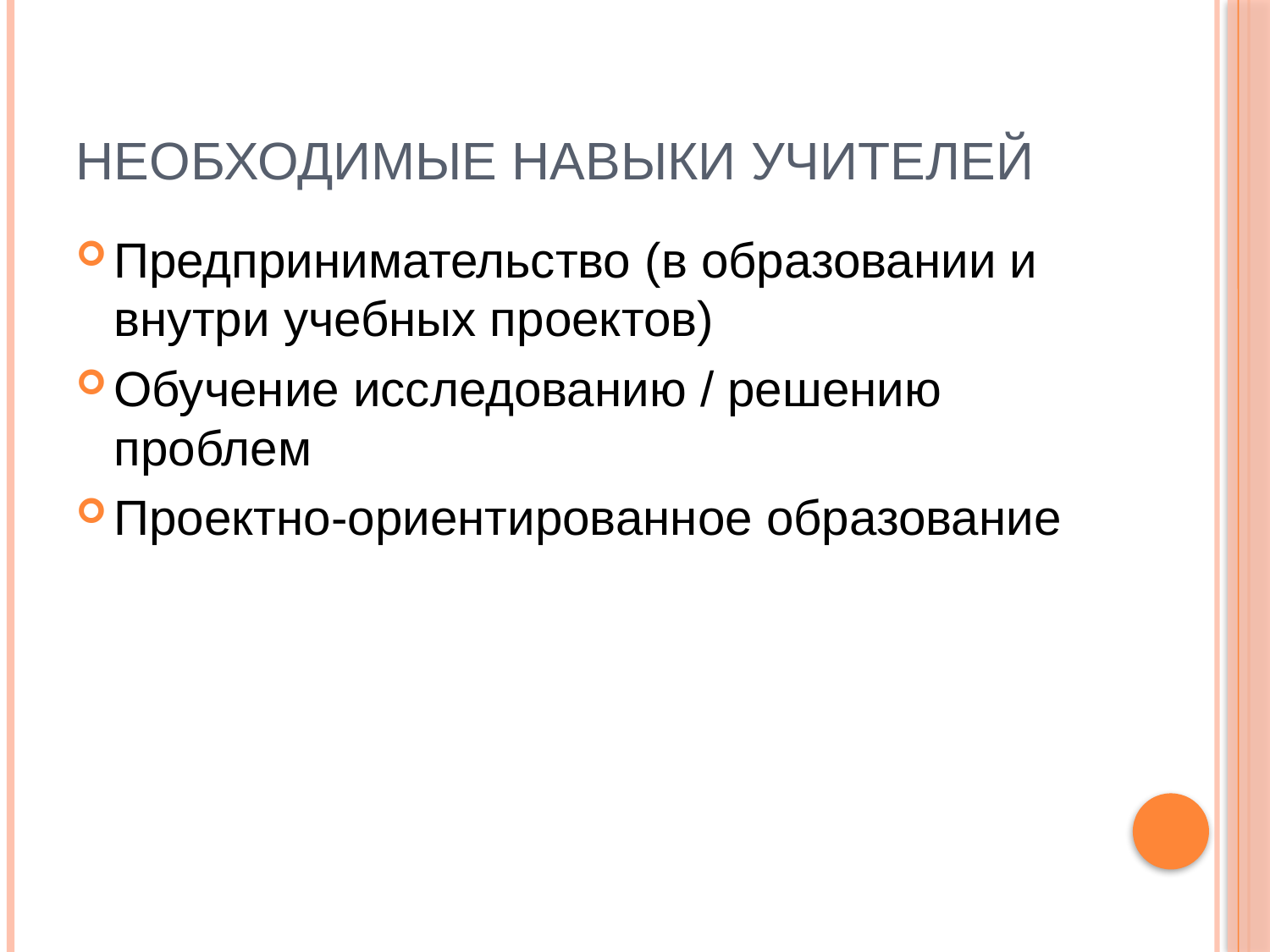

# Необходимые навыки учителей
Предпринимательство (в образовании и внутри учебных проектов)
Обучение исследованию / решению проблем
Проектно-ориентированное образование